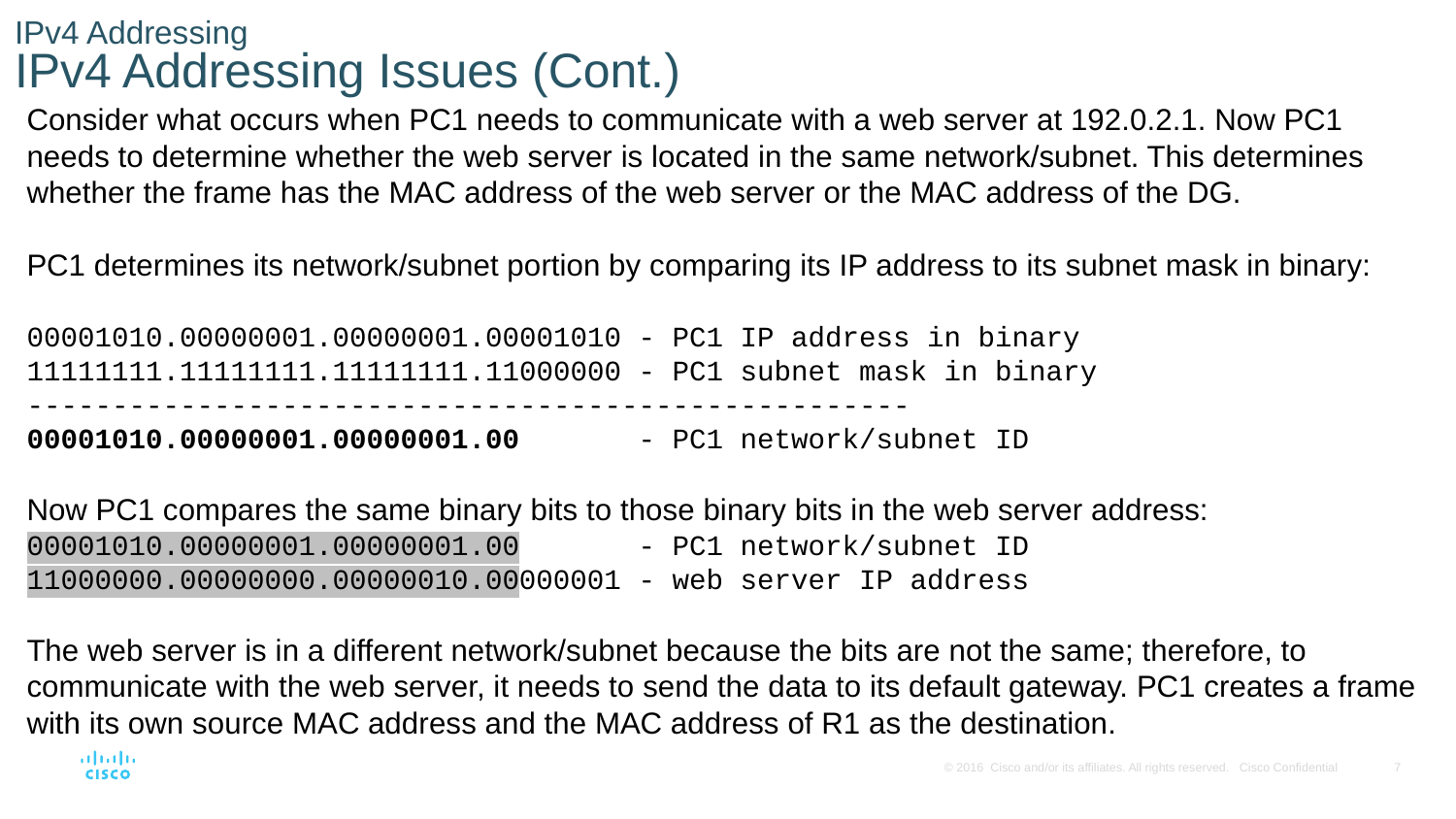

# IPv4 Addressing IPv4 Addressing Issues (Cont.)
Consider what occurs when PC1 needs to communicate with a web server at 192.0.2.1. Now PC1 needs to determine whether the web server is located in the same network/subnet. This determines whether the frame has the MAC address of the web server or the MAC address of the DG.

PC1 determines its network/subnet portion by comparing its IP address to its subnet mask in binary:
00001010.00000001.00000001.00001010 - PC1 IP address in binary
11111111.11111111.11111111.11000000 - PC1 subnet mask in binary
----------------------------------------------------
00001010.00000001.00000001.00       - PC1 network/subnet ID

Now PC1 compares the same binary bits to those binary bits in the web server address:
00001010.00000001.00000001.00       - PC1 network/subnet ID
11000000.00000000.00000010.00000001 - web server IP address

The web server is in a different network/subnet because the bits are not the same; therefore, to communicate with the web server, it needs to send the data to its default gateway. PC1 creates a frame with its own source MAC address and the MAC address of R1 as the destination.